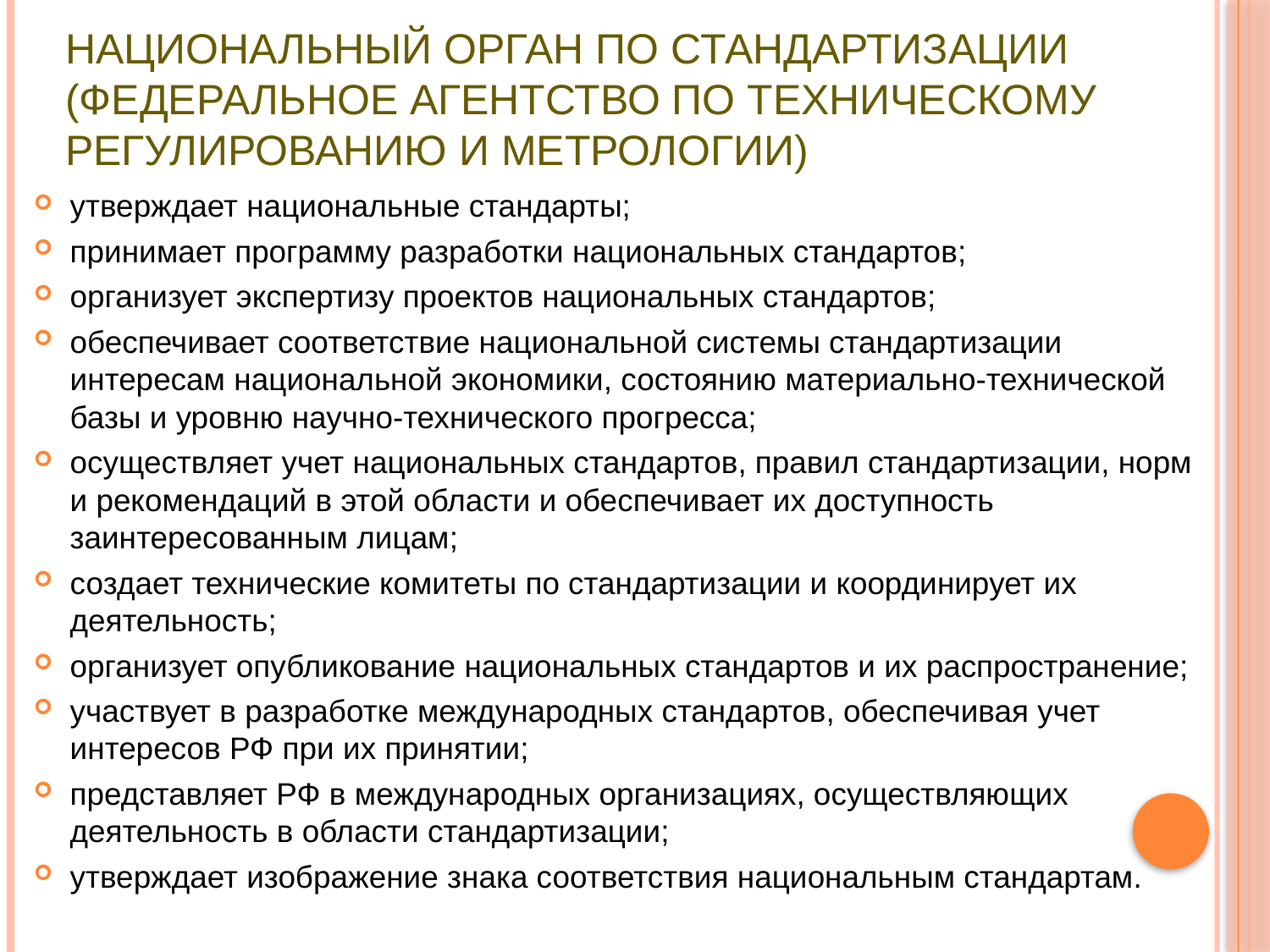

# Национальный орган по стандартизации (Федеральное агентство по техническому регулированию и метрологии)
утверждает национальные стандарты;
принимает программу разработки национальных стандартов;
организует экспертизу проектов национальных стандартов;
обеспечивает соответствие национальной системы стандартизации интересам национальной экономики, состоянию материально-технической базы и уровню научно-технического прогресса;
осуществляет учет национальных стандартов, правил стандартизации, норм и рекомендаций в этой области и обеспечивает их доступность заинтересованным лицам;
создает технические комитеты по стандартизации и координирует их деятельность;
организует опубликование национальных стандартов и их распространение;
участвует в разработке международных стандартов, обеспечивая учет интересов РФ при их принятии;
представляет РФ в международных организациях, осуществляющих деятельность в области стандартизации;
утверждает изображение знака соответствия национальным стандартам.